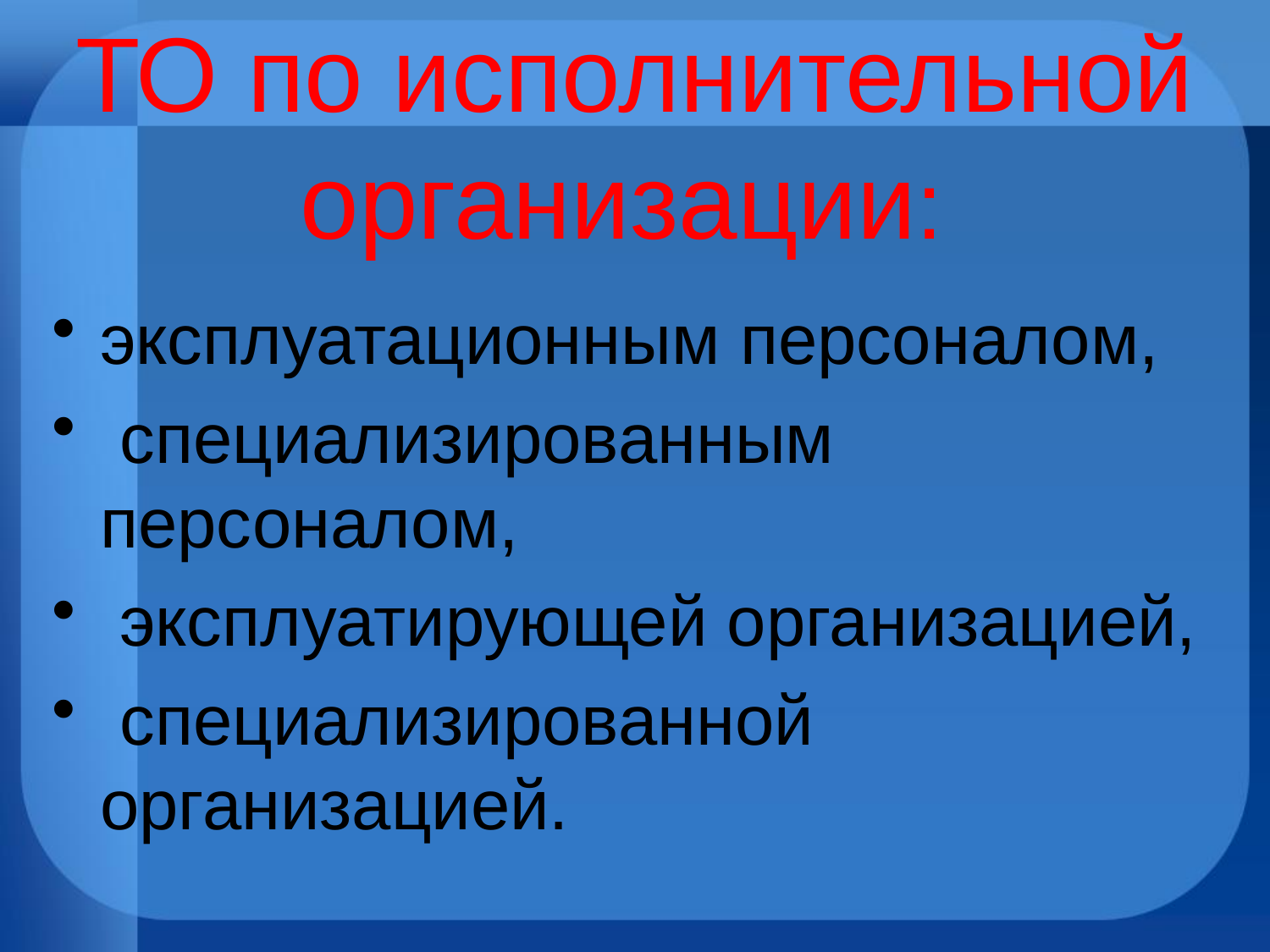

# ТО по исполнительной организации:
эксплуатационным персоналом,
 специализированным персоналом,
 эксплуатирующей организацией,
 специализированной организацией.